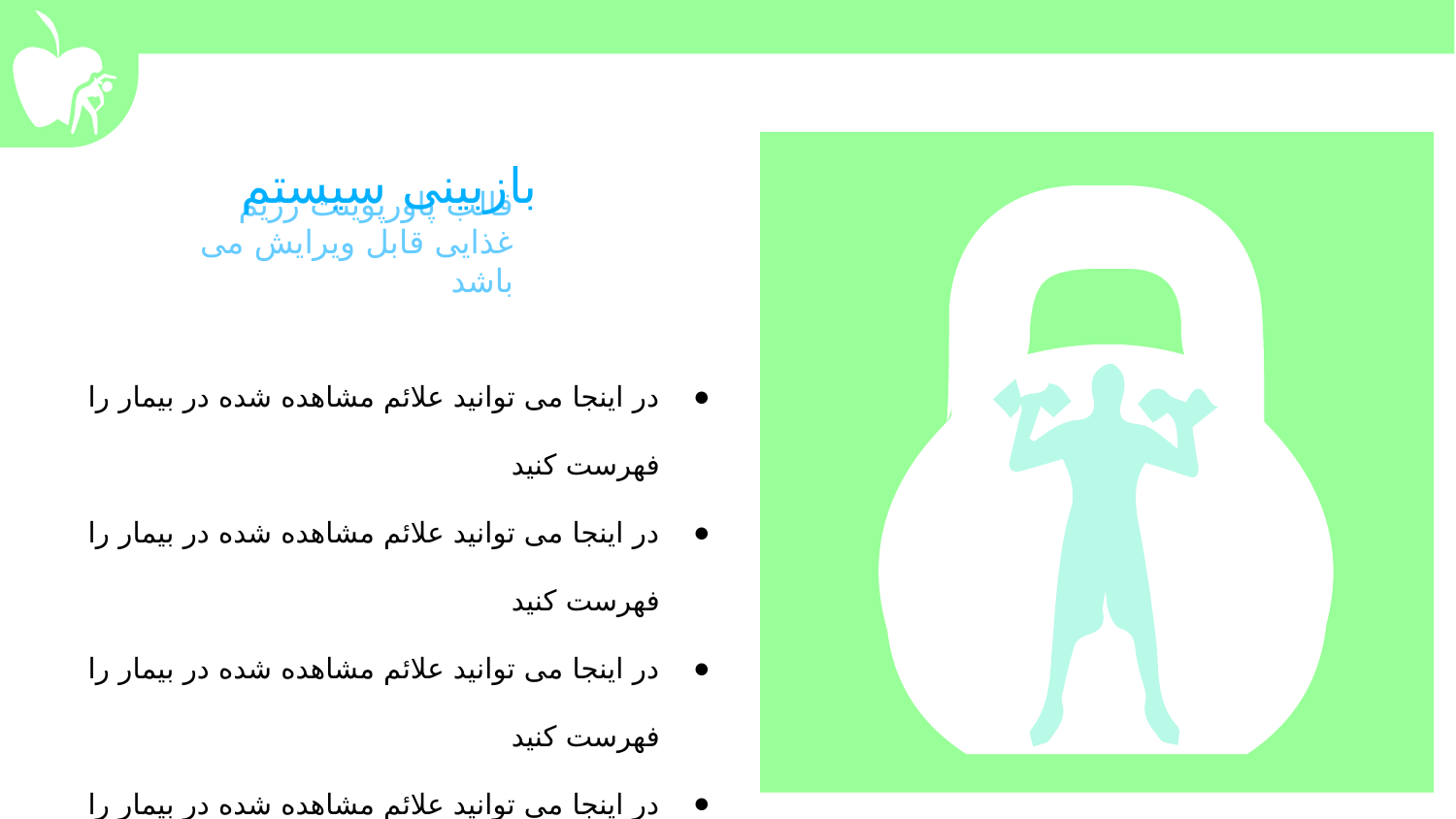

# بازبینی سیستم
قالب پاورپوینت رزیم غذایی قابل ویرایش می باشد

در اینجا می توانید علائم مشاهده شده در بیمار را فهرست کنید
در اینجا می توانید علائم مشاهده شده در بیمار را فهرست کنید
در اینجا می توانید علائم مشاهده شده در بیمار را فهرست کنید
در اینجا می توانید علائم مشاهده شده در بیمار را فهرست کنید
در اینجا می توانید علائم مشاهده شده در بیمار را فهرست کنید
در اینجا می توانید علائم مشاهده شده در بیمار را فهرست کنید